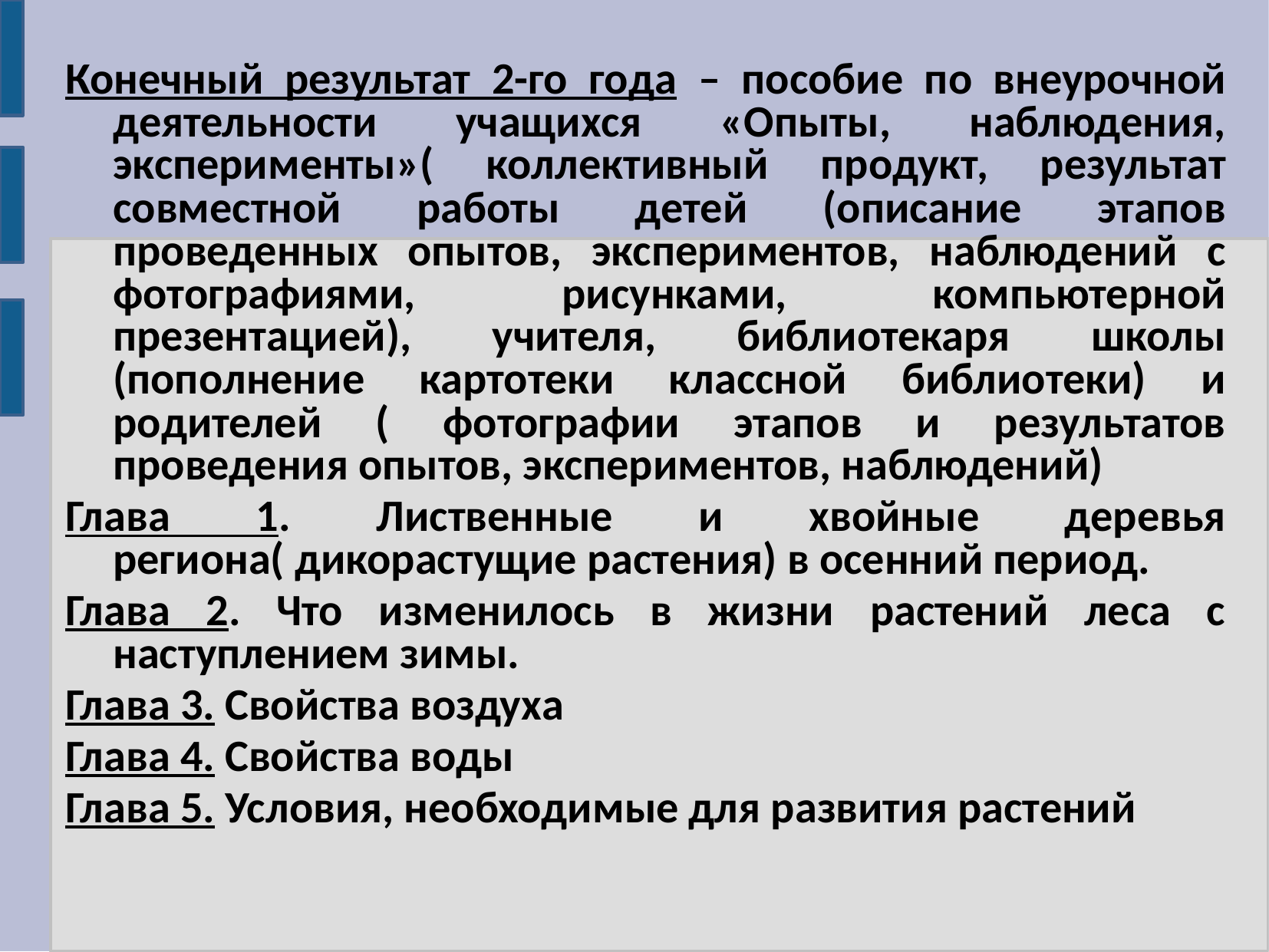

Конечный результат 2-го года – пособие по внеурочной деятельности учащихся «Опыты, наблюдения, эксперименты»( коллективный продукт, результат совместной работы детей (описание этапов проведенных опытов, экспериментов, наблюдений с фотографиями, рисунками, компьютерной презентацией), учителя, библиотекаря школы (пополнение картотеки классной библиотеки) и родителей ( фотографии этапов и результатов проведения опытов, экспериментов, наблюдений)
Глава 1. Лиственные и хвойные деревья региона( дикорастущие растения) в осенний период.
Глава 2. Что изменилось в жизни растений леса с наступлением зимы.
Глава 3. Свойства воздуха
Глава 4. Свойства воды
Глава 5. Условия, необходимые для развития растений